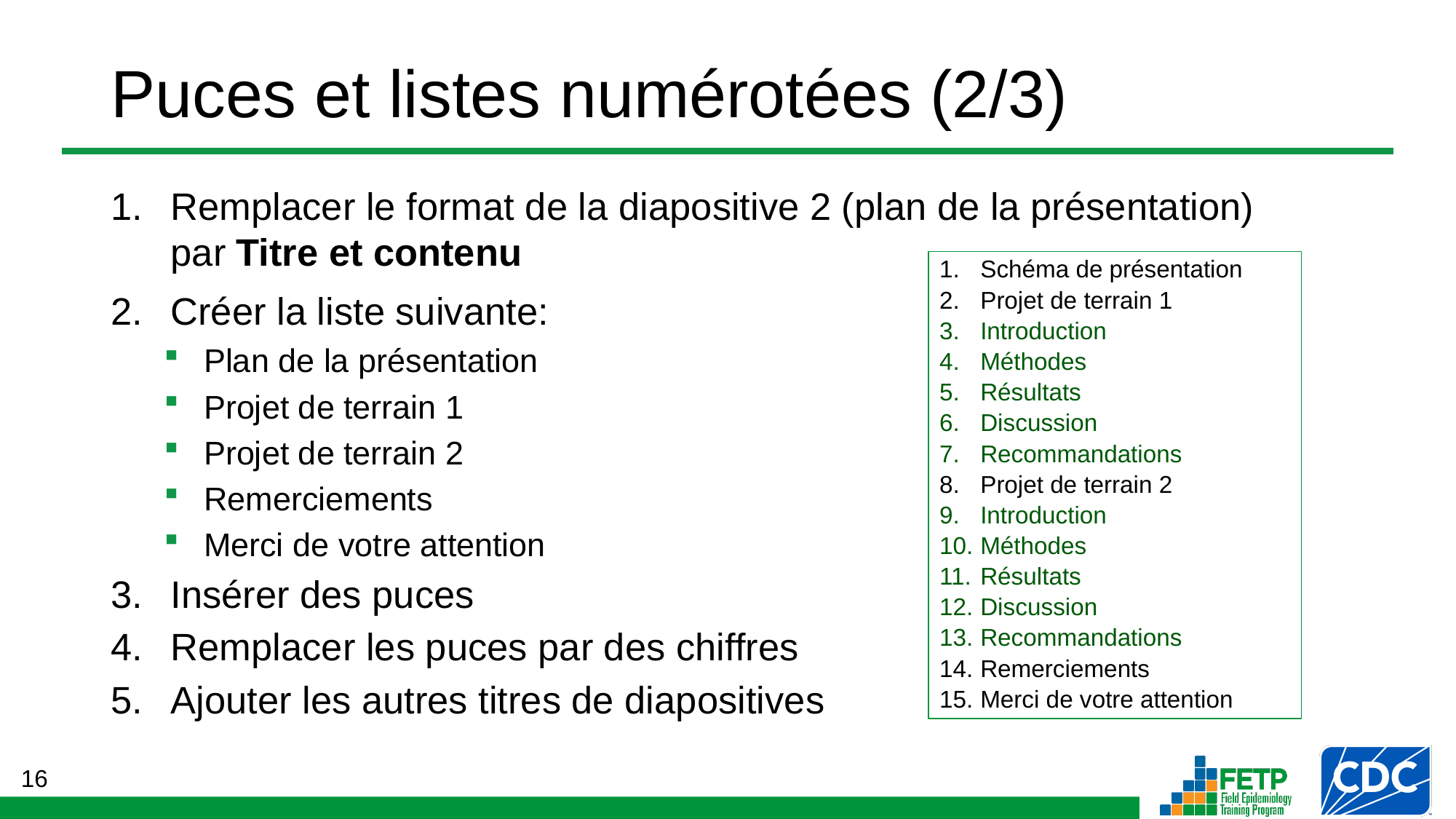

# Puces et listes numérotées (2/3)
Remplacer le format de la diapositive 2 (plan de la présentation)
par Titre et contenu
Créer la liste suivante:
Plan de la présentation
Projet de terrain 1
Projet de terrain 2
Remerciements
Merci de votre attention
Insérer des puces
Remplacer les puces par des chiffres
Ajouter les autres titres de diapositives
Schéma de présentation
Projet de terrain 1
Introduction
Méthodes
Résultats
Discussion
Recommandations
Projet de terrain 2
Introduction
Méthodes
Résultats
Discussion
Recommandations
Remerciements
Merci de votre attention